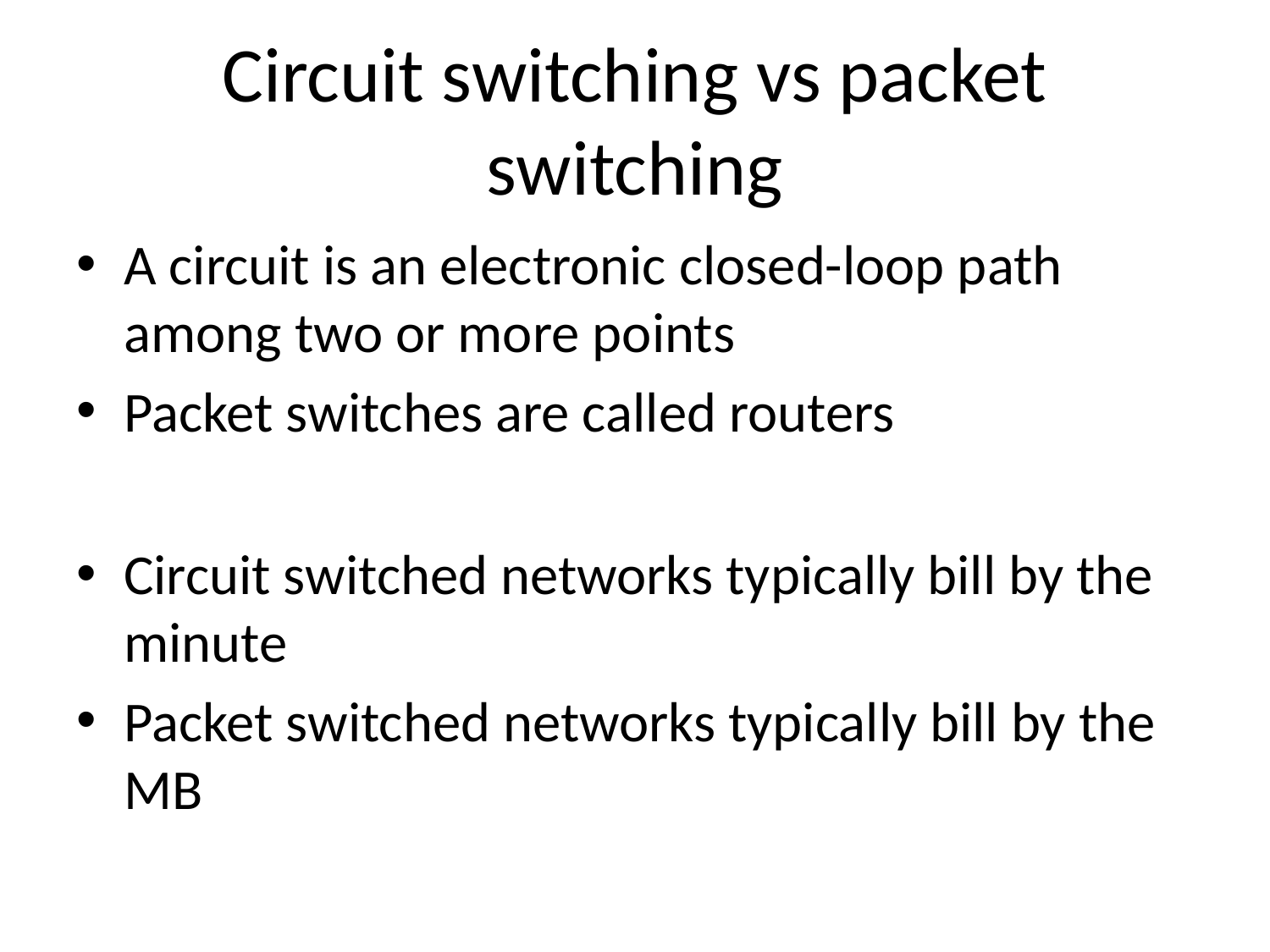

# Circuit switching vs packet switching
A circuit is an electronic closed-loop path among two or more points
Packet switches are called routers

Circuit switched networks typically bill by the minute
Packet switched networks typically bill by the MB